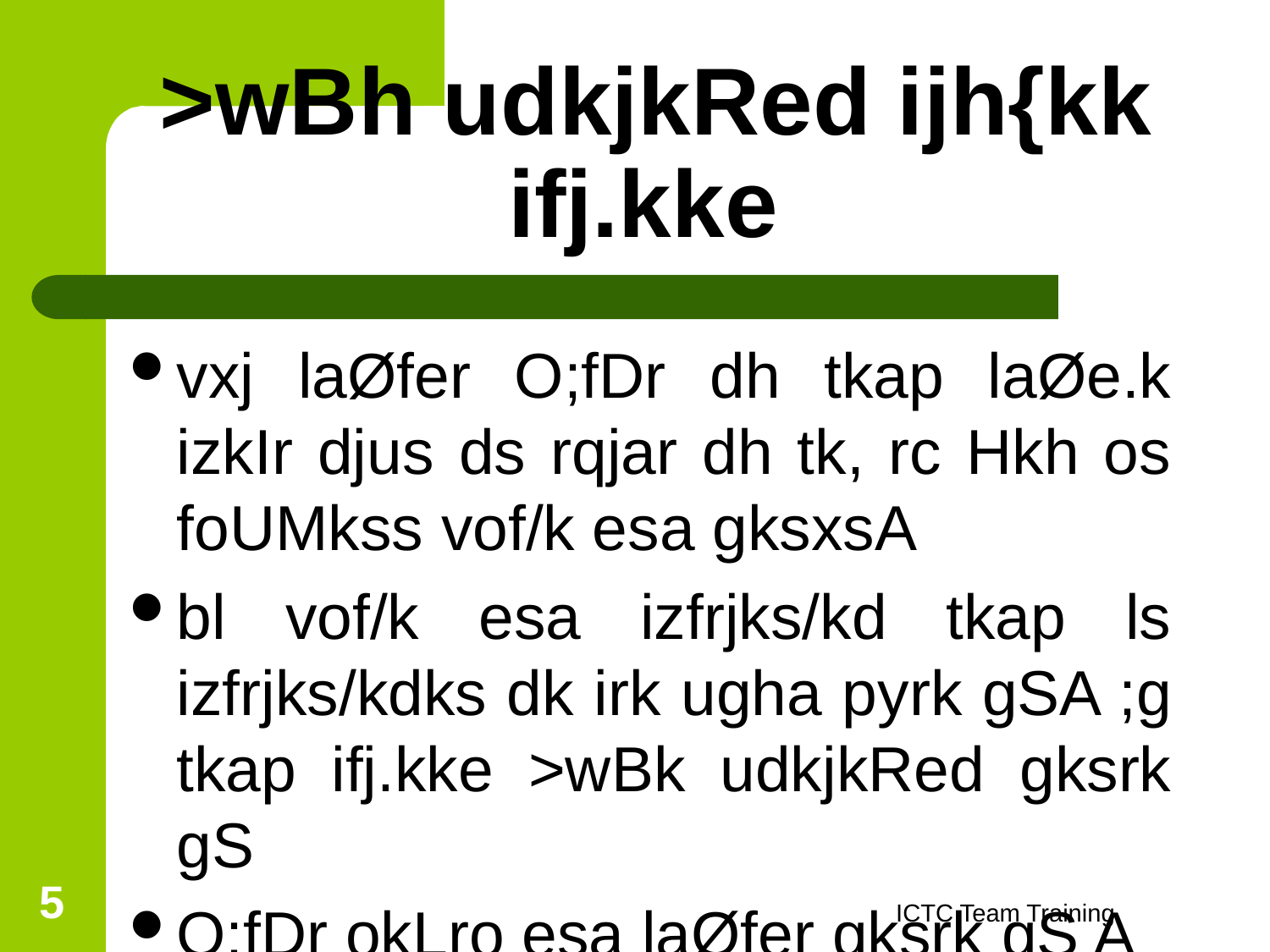

# >wBh udkjkRed ijh{kk ifj.kke
vxj laØfer O;fDr dh tkap laØe.k izkIr djus ds rqjar dh tk, rc Hkh os foUMkss vof/k esa gksxsA
bl vof/k esa izfrjks/kd tkap ls izfrjks/kdks dk irk ugha pyrk gSA ;g tkap ifj.kke >wBk udkjkRed gksrk gS
O;fDr okLro esa laØfer gksrk gS A
5
ICTC Team Training